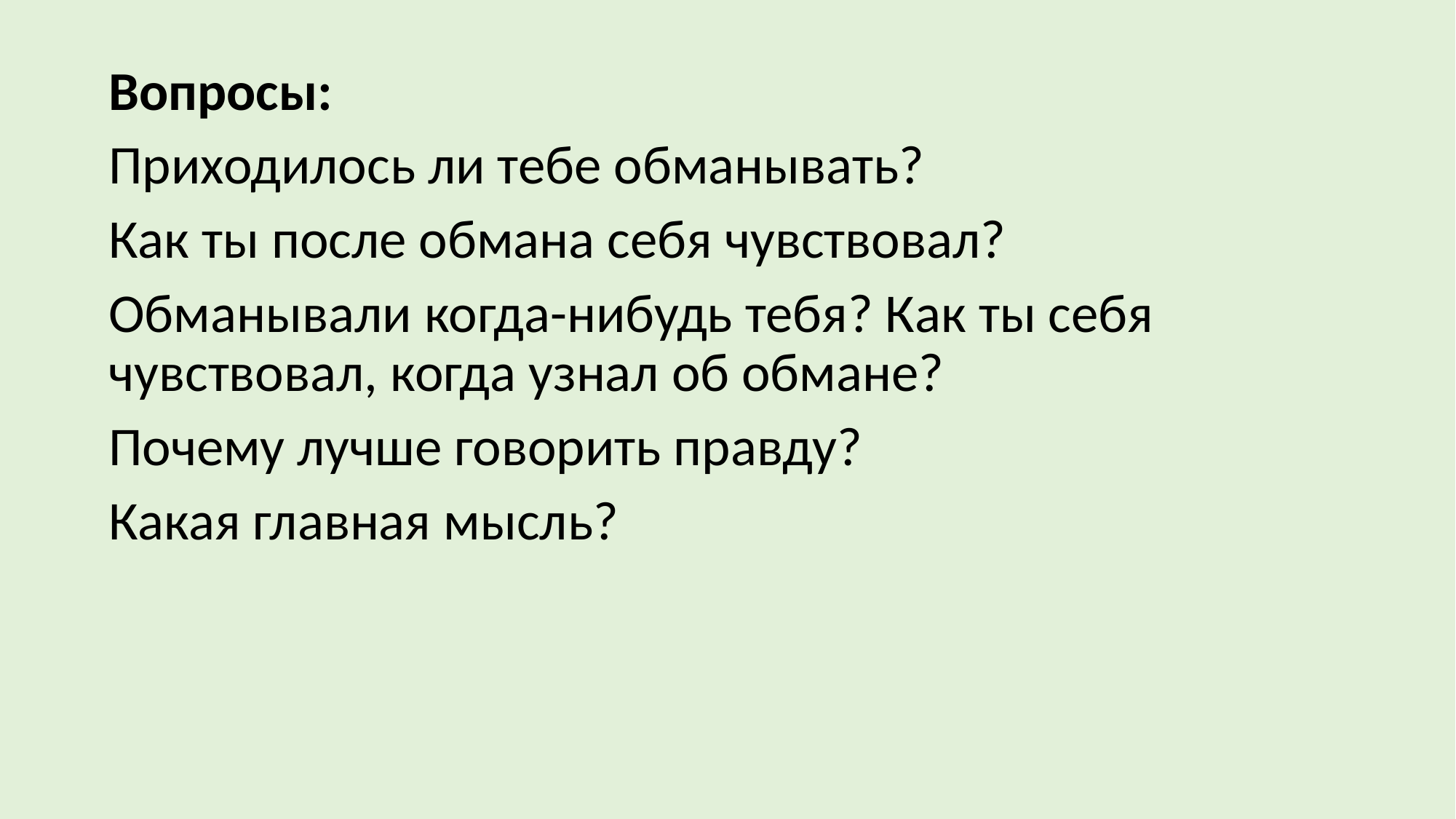

Вопросы:
Приходилось ли тебе обманывать?
Как ты после обмана себя чувствовал?
Обманывали когда-нибудь тебя? Как ты себя чувствовал, когда узнал об обмане?
Почему лучше говорить правду?
Какая главная мысль?